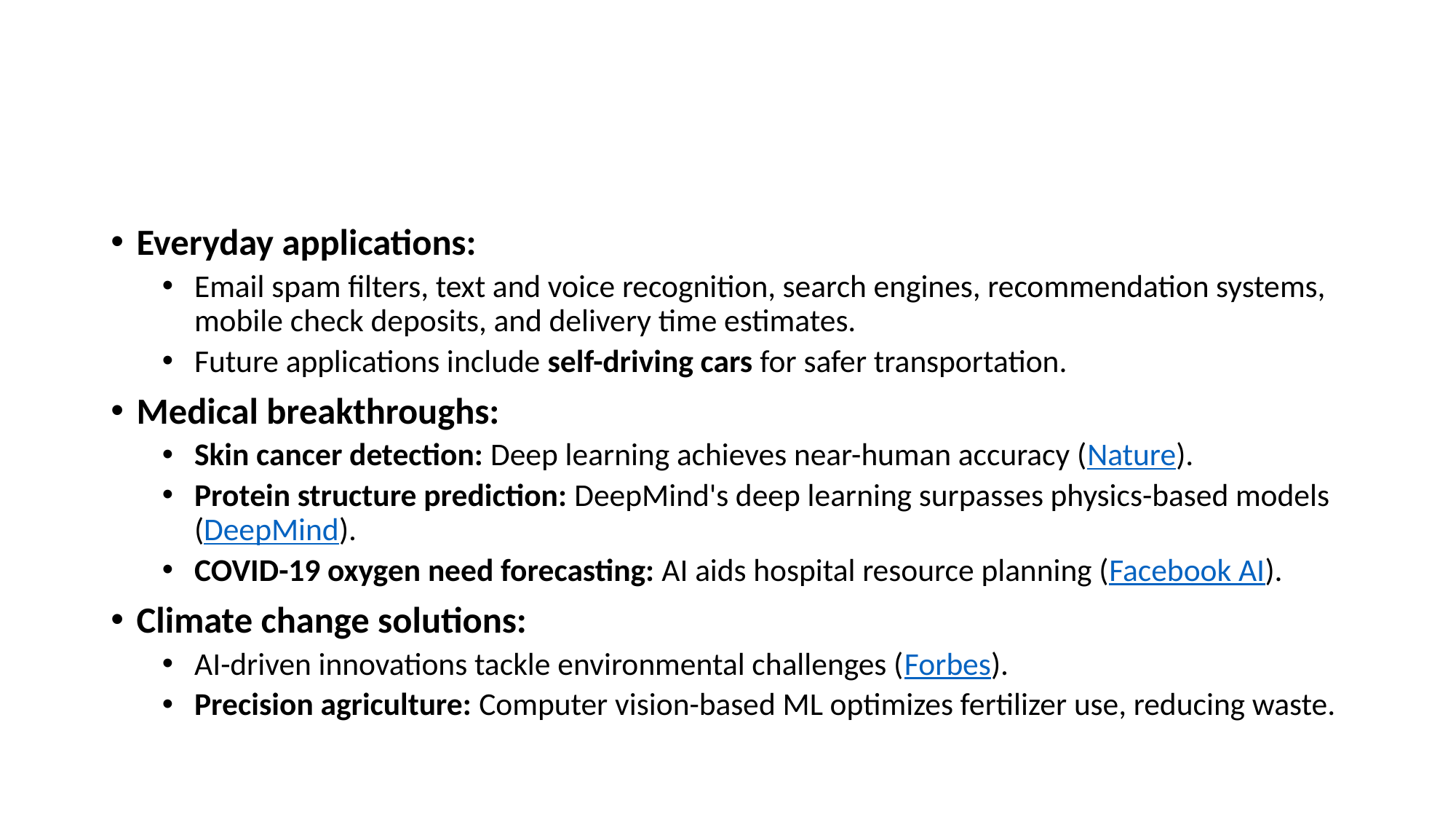

#
Everyday applications:
Email spam filters, text and voice recognition, search engines, recommendation systems, mobile check deposits, and delivery time estimates.
Future applications include self-driving cars for safer transportation.
Medical breakthroughs:
Skin cancer detection: Deep learning achieves near-human accuracy (Nature).
Protein structure prediction: DeepMind's deep learning surpasses physics-based models (DeepMind).
COVID-19 oxygen need forecasting: AI aids hospital resource planning (Facebook AI).
Climate change solutions:
AI-driven innovations tackle environmental challenges (Forbes).
Precision agriculture: Computer vision-based ML optimizes fertilizer use, reducing waste.